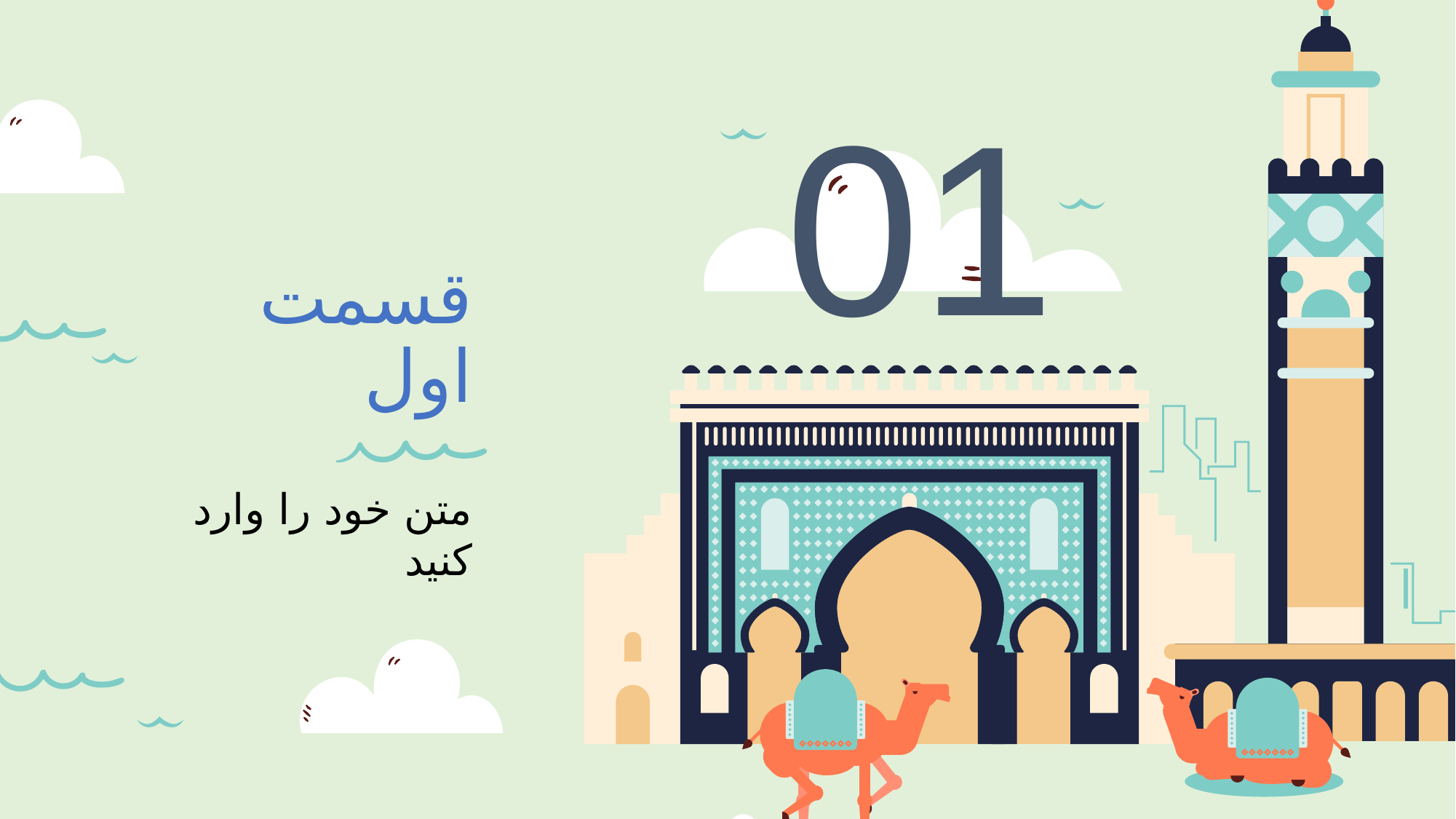

01
# قسمت اول

متن خود را وارد کنید